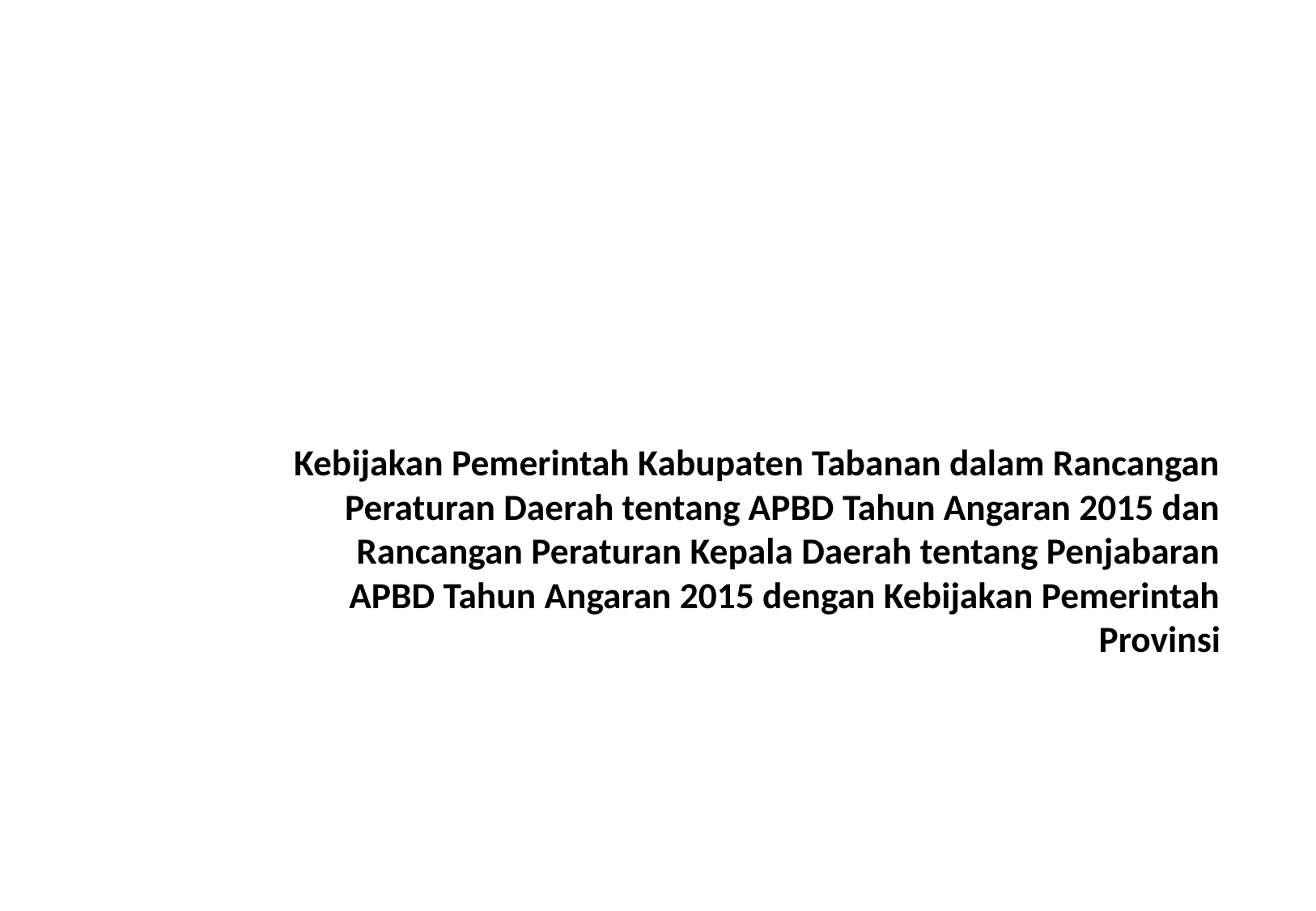

Kebijakan Pemerintah Kabupaten Tabanan dalam Rancangan Peraturan Daerah tentang APBD Tahun Angaran 2015 dan Rancangan Peraturan Kepala Daerah tentang Penjabaran APBD Tahun Angaran 2015 dengan Kebijakan Pemerintah Provinsi